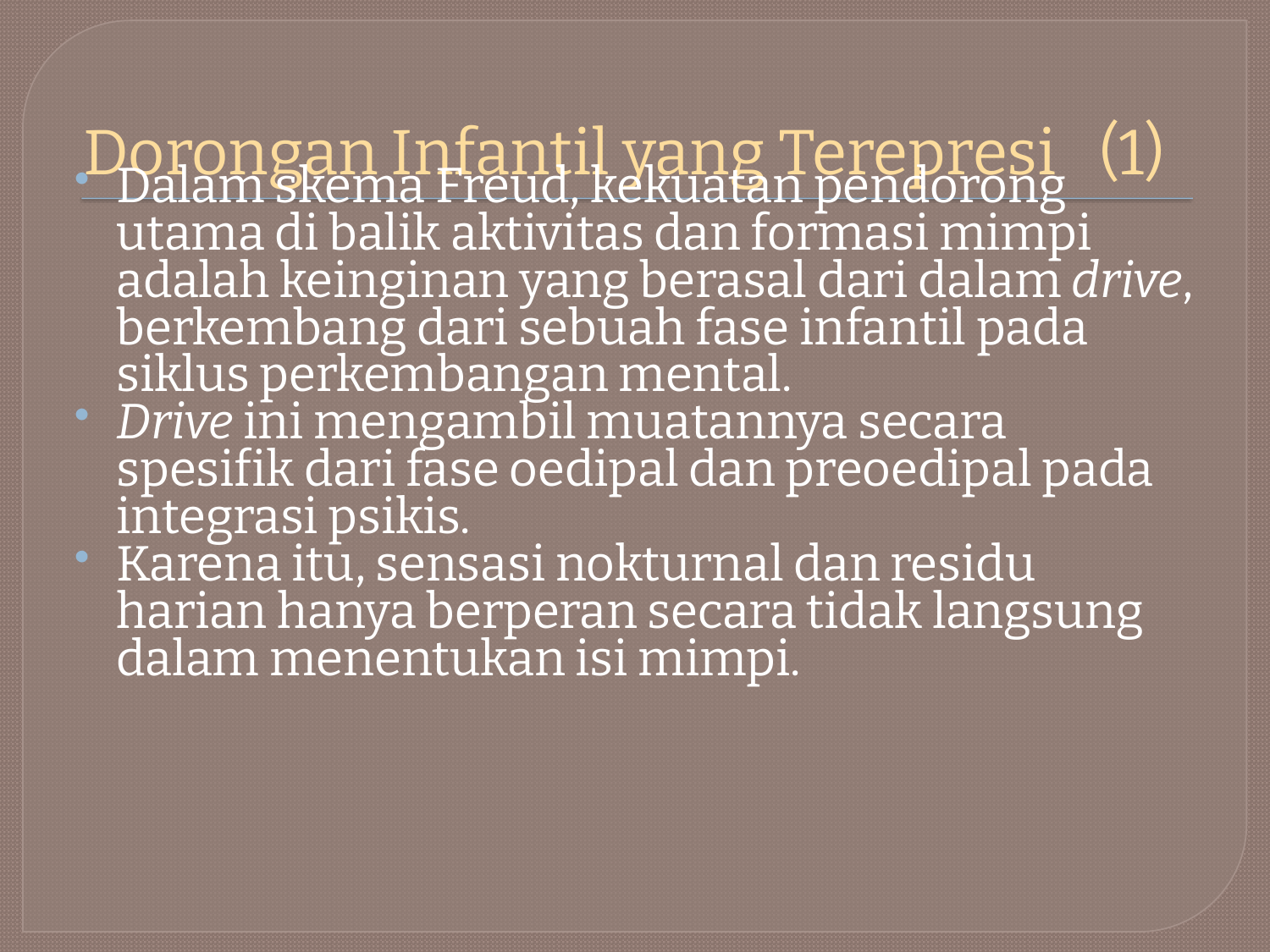

# Dorongan Infantil yang Terepresi	(1)
Dalam skema Freud, kekuatan pendorong utama di balik aktivitas dan formasi mimpi adalah keinginan yang berasal dari dalam drive, berkembang dari sebuah fase infantil pada siklus perkembangan mental.
Drive ini mengambil muatannya secara spesifik dari fase oedipal dan preoedipal pada integrasi psikis.
Karena itu, sensasi nokturnal dan residu harian hanya berperan secara tidak langsung dalam menentukan isi mimpi.